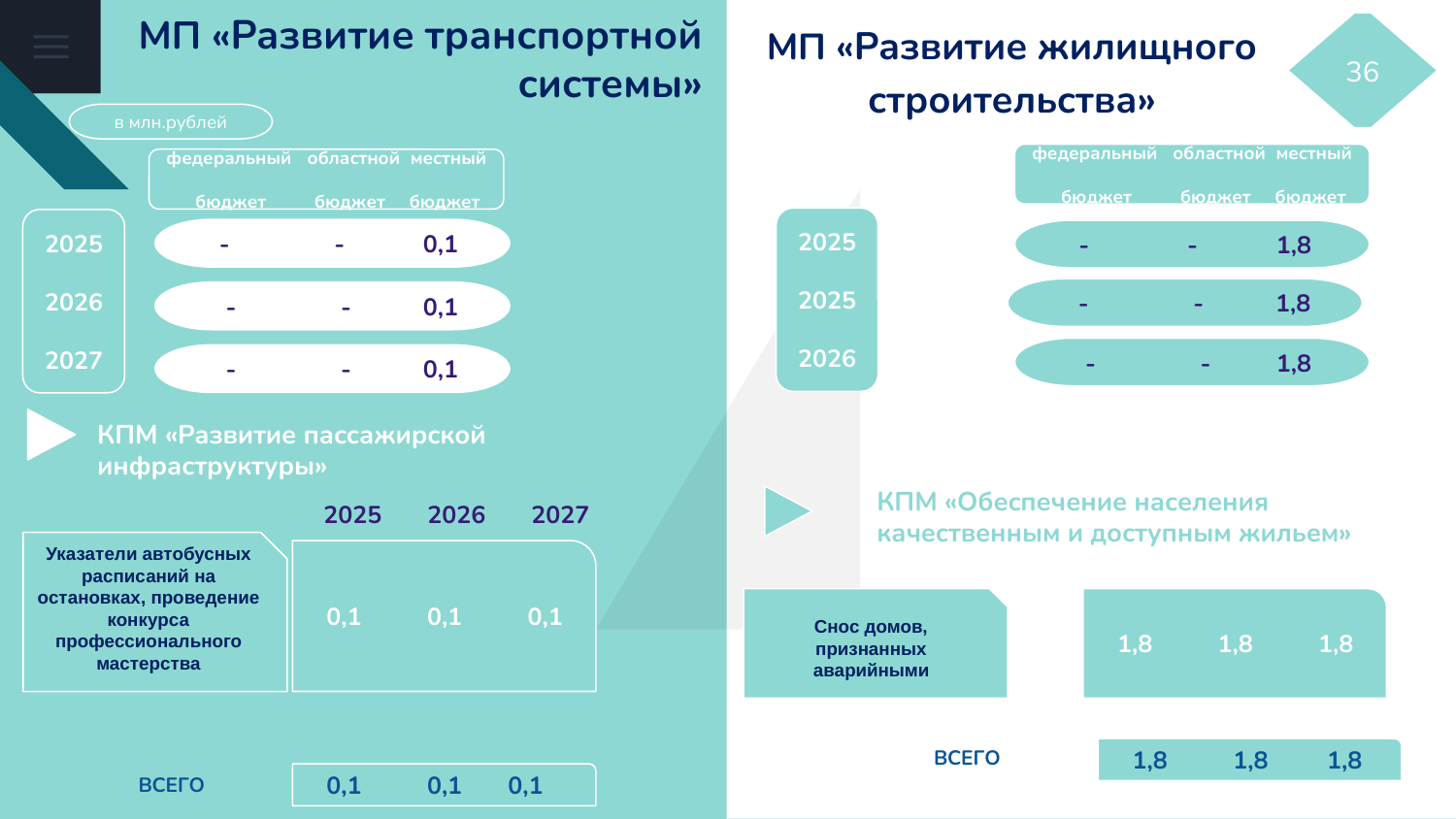

МП «Развитие жилищного строительства»
МП «Развитие транспортной системы»
36
в млн.рублей
федеральный   областной  местный
      бюджет          бюджет     бюджет
федеральный   областной  местный
      бюджет          бюджет     бюджет

2025

2025

2026
2025

2026

2027
     -                -            0,1
     -               -            1,8
      -                -           1,8
      -                -           0,1
      -                -          1,8
      -                -           0,1
КПМ «Развитие пассажирской инфраструктуры»

КПМ «Обеспечение населения качественным и доступным жильем»

2025       2026       2027
Указатели автобусных расписаний на остановках, проведение конкурса профессионального мастерства

   0,1          0,1          0,1
Снос домов, признанных аварийными
   1,8          1,8          1,8
ВСЕГО
   1,8          1,8         1,8
ВСЕГО
   0,1          0,1       0,1